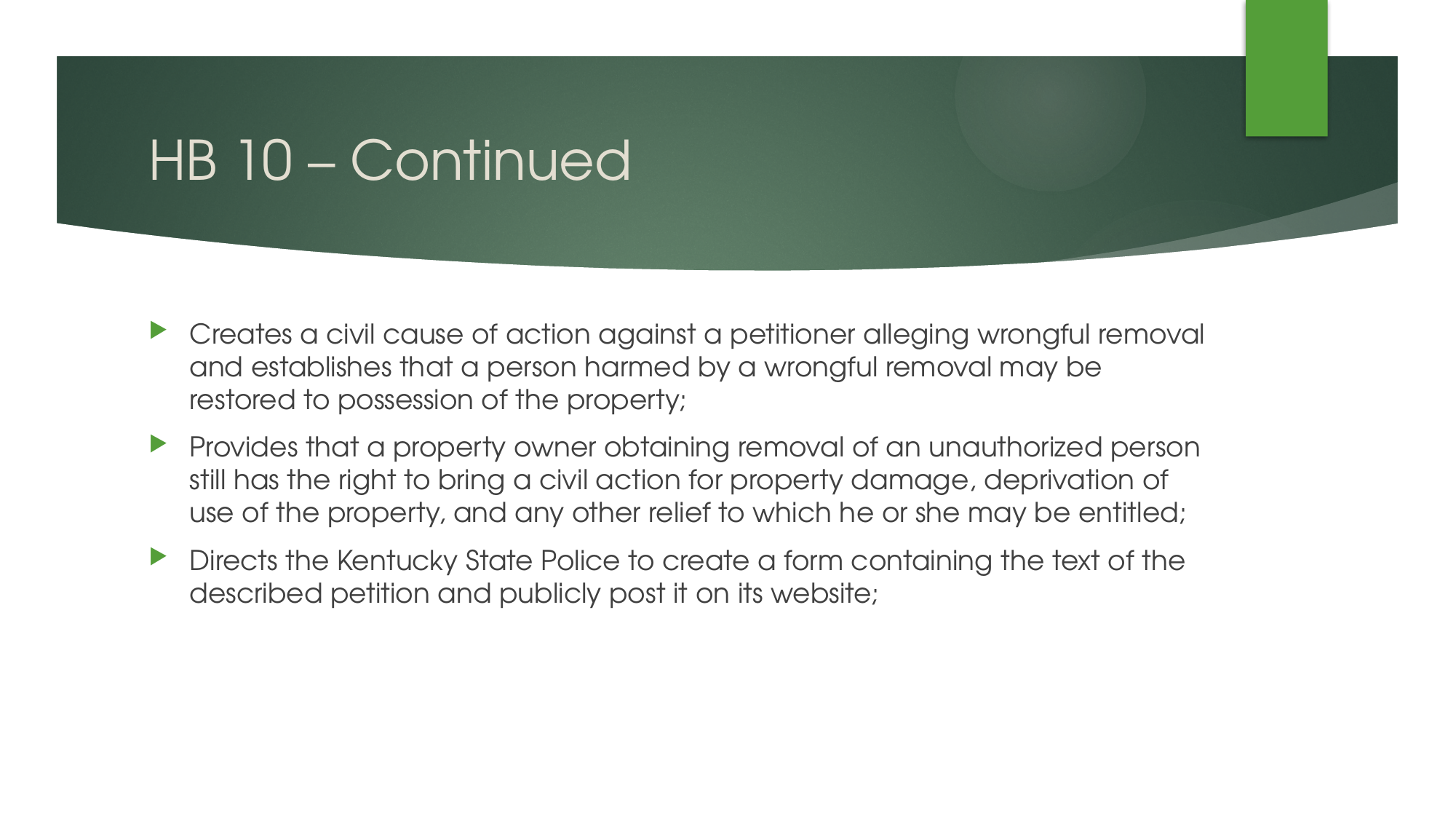

# HB 10 – Continued
Creates a civil cause of action against a petitioner alleging wrongful removal and establishes that a person harmed by a wrongful removal may be restored to possession of the property;
Provides that a property owner obtaining removal of an unauthorized person still has the right to bring a civil action for property damage, deprivation of use of the property, and any other relief to which he or she may be entitled;
Directs the Kentucky State Police to create a form containing the text of the described petition and publicly post it on its website;